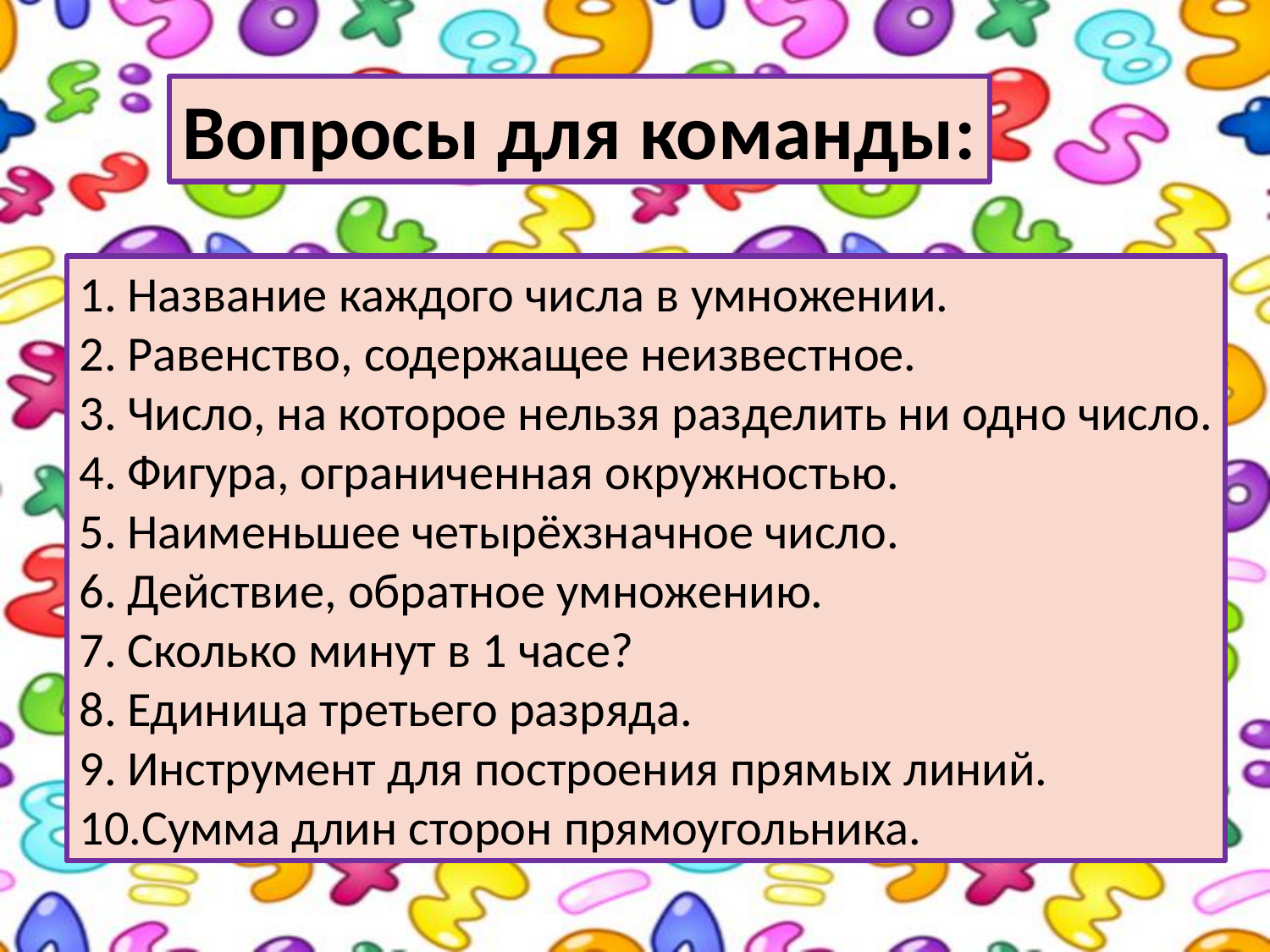

Вопросы для команды:
Название каждого числа в умножении.
Равенство, содержащее неизвестное.
Число, на которое нельзя разделить ни одно число.
Фигура, ограниченная окружностью.
Наименьшее четырёхзначное число.
Действие, обратное умножению.
Сколько минут в 1 часе?
Единица третьего разряда.
Инструмент для построения прямых линий.
Сумма длин сторон прямоугольника.